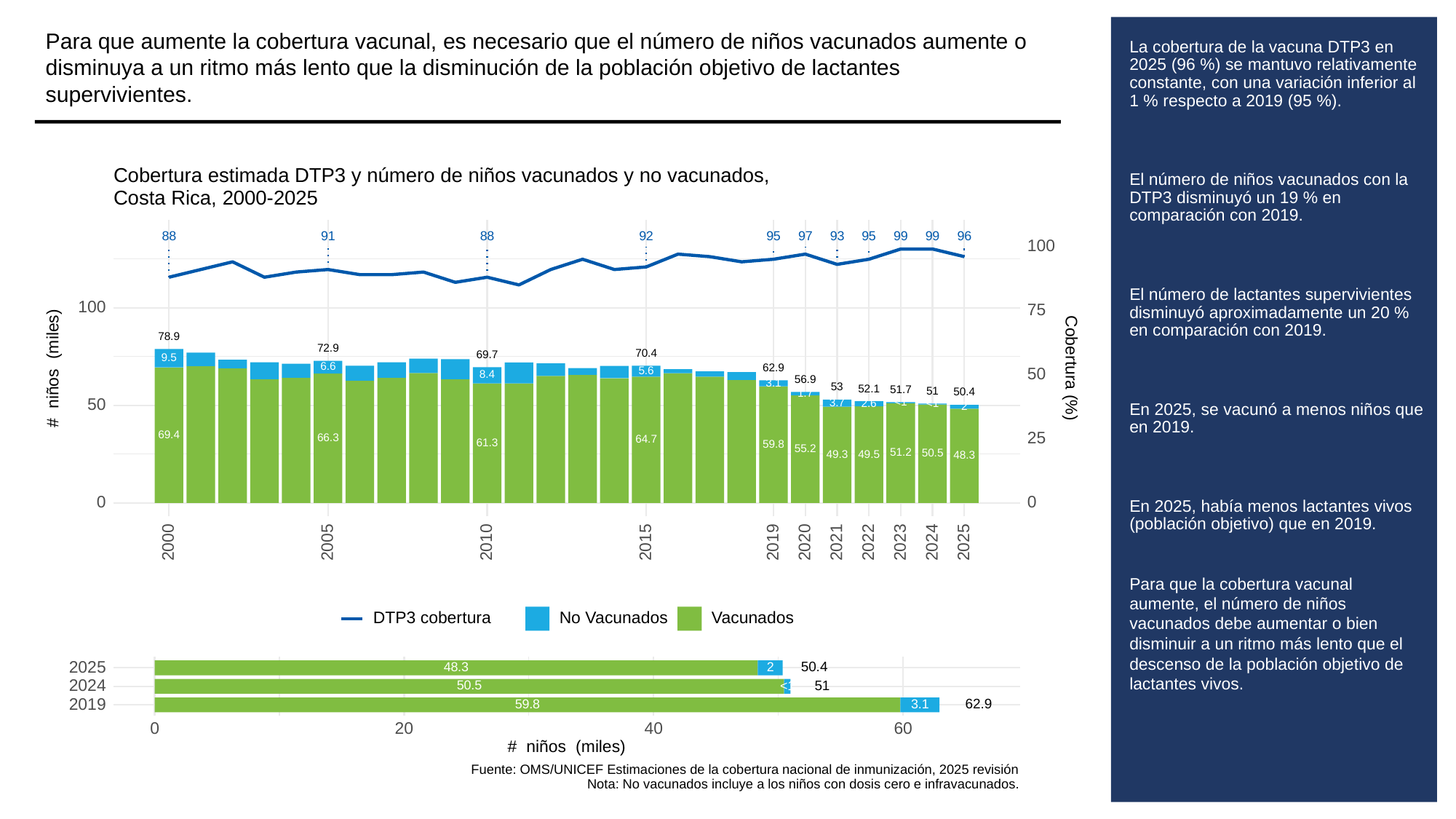

Para que aumente la cobertura vacunal, es necesario que el número de niños vacunados aumente o disminuya a un ritmo más lento que la disminución de la población objetivo de lactantes supervivientes.
# La cobertura de la vacuna DTP3 en 2025 (96 %) se mantuvo relativamente constante, con una variación inferior al 1 % respecto a 2019 (95 %).

El número de niños vacunados con la DTP3 disminuyó un 19 % en comparación con 2019.

El número de lactantes supervivientes disminuyó aproximadamente un 20 % en comparación con 2019.

En 2025, se vacunó a menos niños que en 2019.

En 2025, había menos lactantes vivos (población objetivo) que en 2019.

Para que la cobertura vacunal aumente, el número de niños vacunados debe aumentar o bien disminuir a un ritmo más lento que el descenso de la población objetivo de lactantes vivos.

Cobertura estimada DTP3 y número de niños vacunados y no vacunados,
Costa Rica, 2000-2025

93
88
91
88
92
95
97
95
99
99
96
100

100
75

78.9
72.9

70.4
69.7

9.5

#  niños  (miles)
Cobertura (%)

6.6

62.9

5.6

50

8.4

56.9

3.1

53

52.1
51.7

51
50.4
1.7

<1
3.7
50

2.6
<1

2

69.4
25
66.3
64.7
61.3
59.8
55.2
51.2
50.5
49.5
49.3
48.3

0
0

2023
2000
2005
2010
2015
2019
2020
2021
2022
2024
2025

DTP3 cobertura
No Vacunados
Vacunados

2025
50.4
48.3
2

2024
51
50.5
<1

2019
62.9
3.1
59.8

0
20
40
60
#  niños  (miles)
Fuente: OMS/UNICEF Estimaciones de la cobertura nacional de inmunización, 2025 revisión
Nota: No vacunados incluye a los niños con dosis cero e infravacunados.